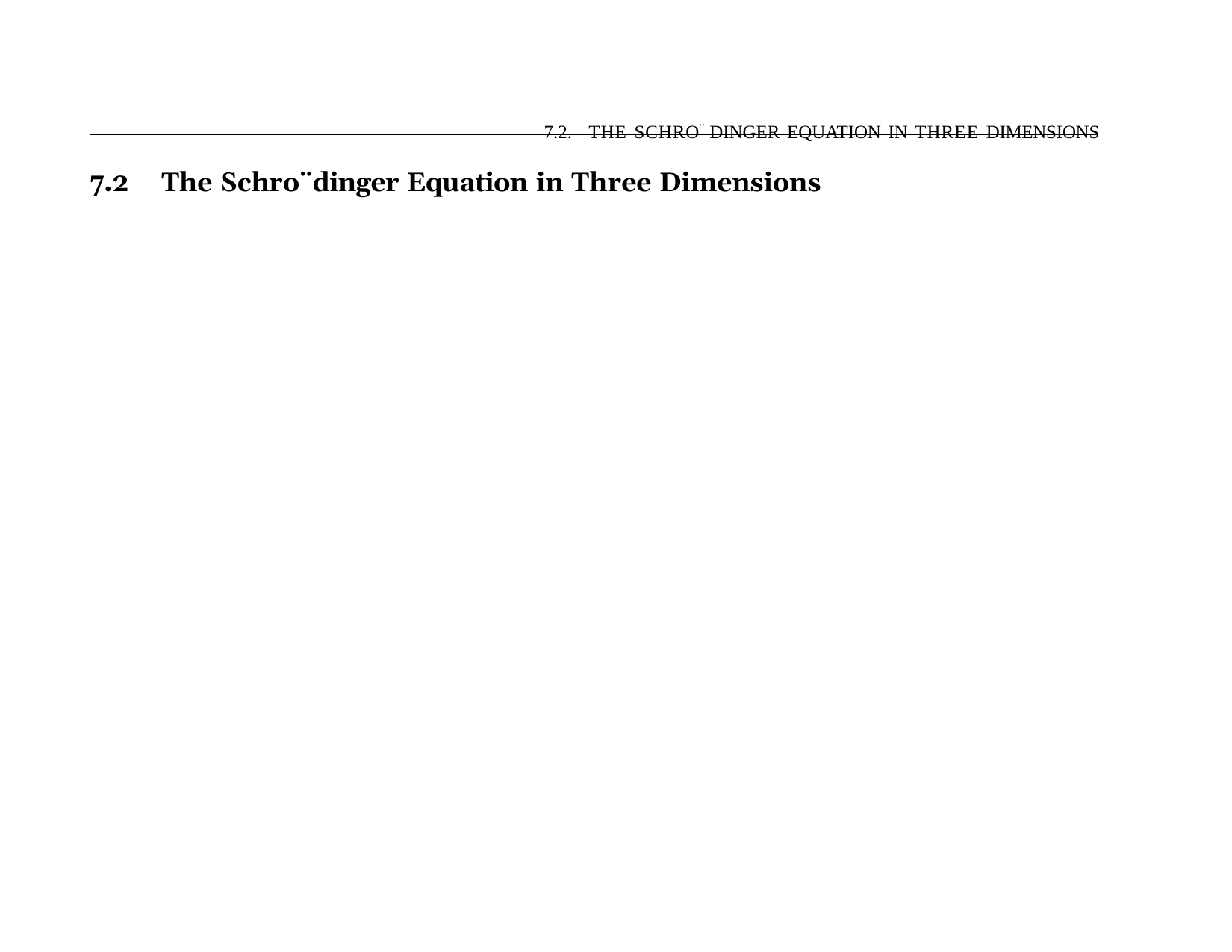

7.2.  THE SCHRO¨ DINGER EQUATION IN THREE DIMENSIONS
7.2	The Schro¨dinger Equation in Three Dimensions